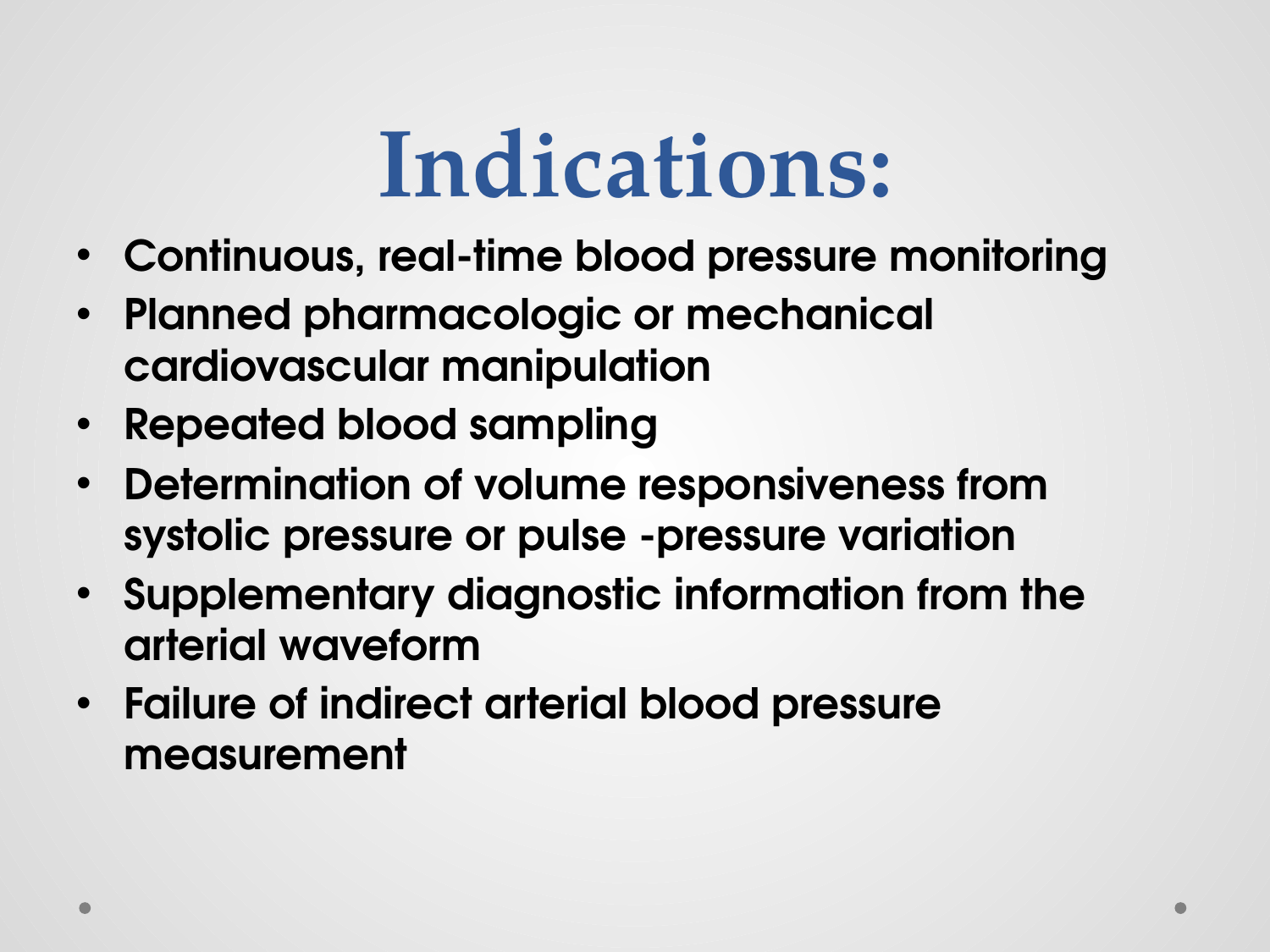

# Indications:
Continuous, real-time blood pressure monitoring
Planned pharmacologic or mechanical cardiovascular manipulation
Repeated blood sampling
Determination of volume responsiveness from systolic pressure or pulse -pressure variation
Supplementary diagnostic information from the arterial waveform
Failure of indirect arterial blood pressure measurement